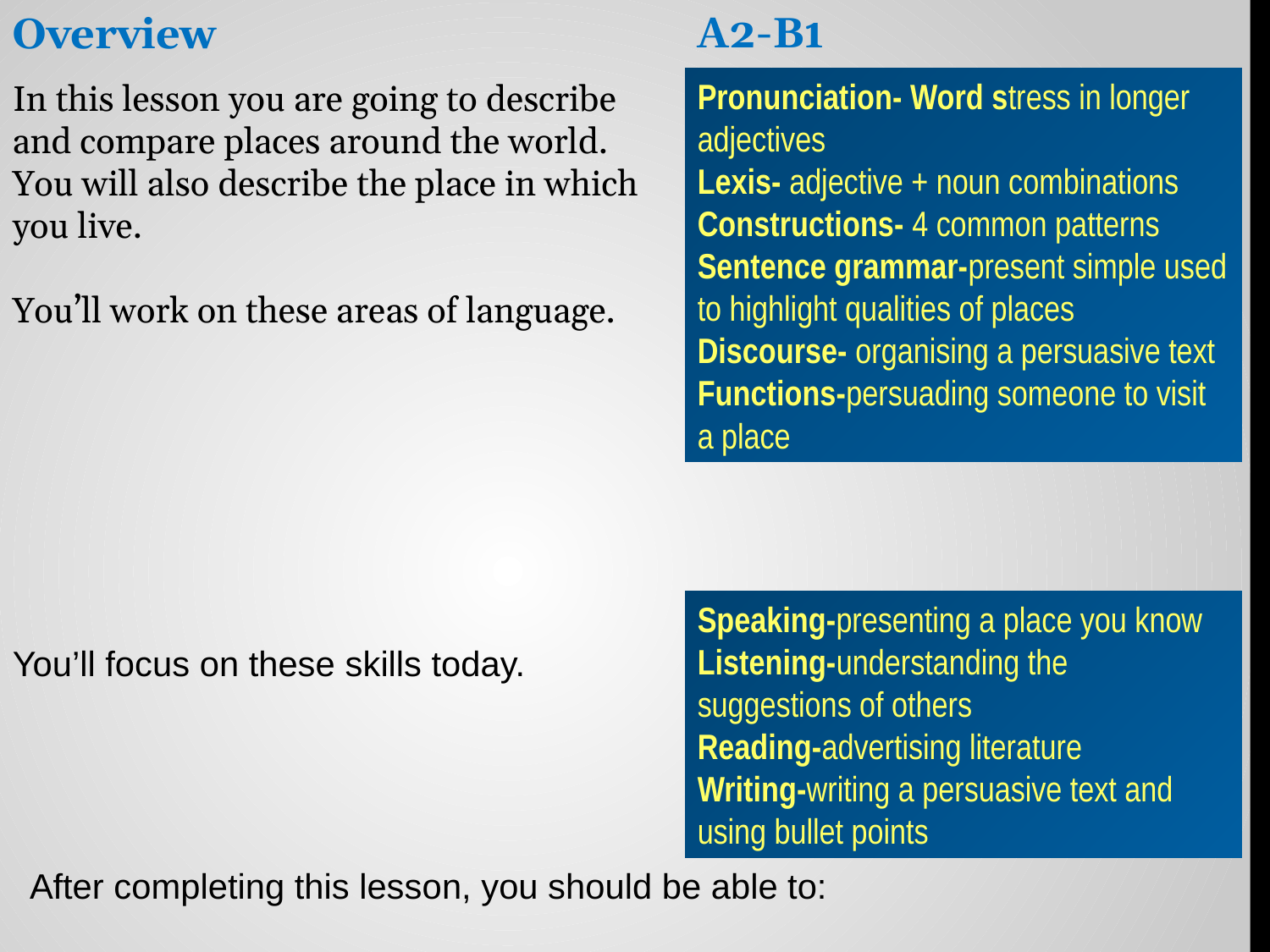

Overview
A2-B1
Pronunciation- Word stress in longer adjectives
Lexis- adjective + noun combinations
Constructions- 4 common patterns
Sentence grammar-present simple used to highlight qualities of places
Discourse- organising a persuasive text
Functions-persuading someone to visit a place
In this lesson you are going to describe and compare places around the world.  You will also describe the place in which you live.

You’ll work on these areas of language.
Speaking-presenting a place you know
Listening-understanding the suggestions of others
Reading-advertising literature
Writing-writing a persuasive text and using bullet points
You’ll focus on these skills today.
After completing this lesson, you should be able to: